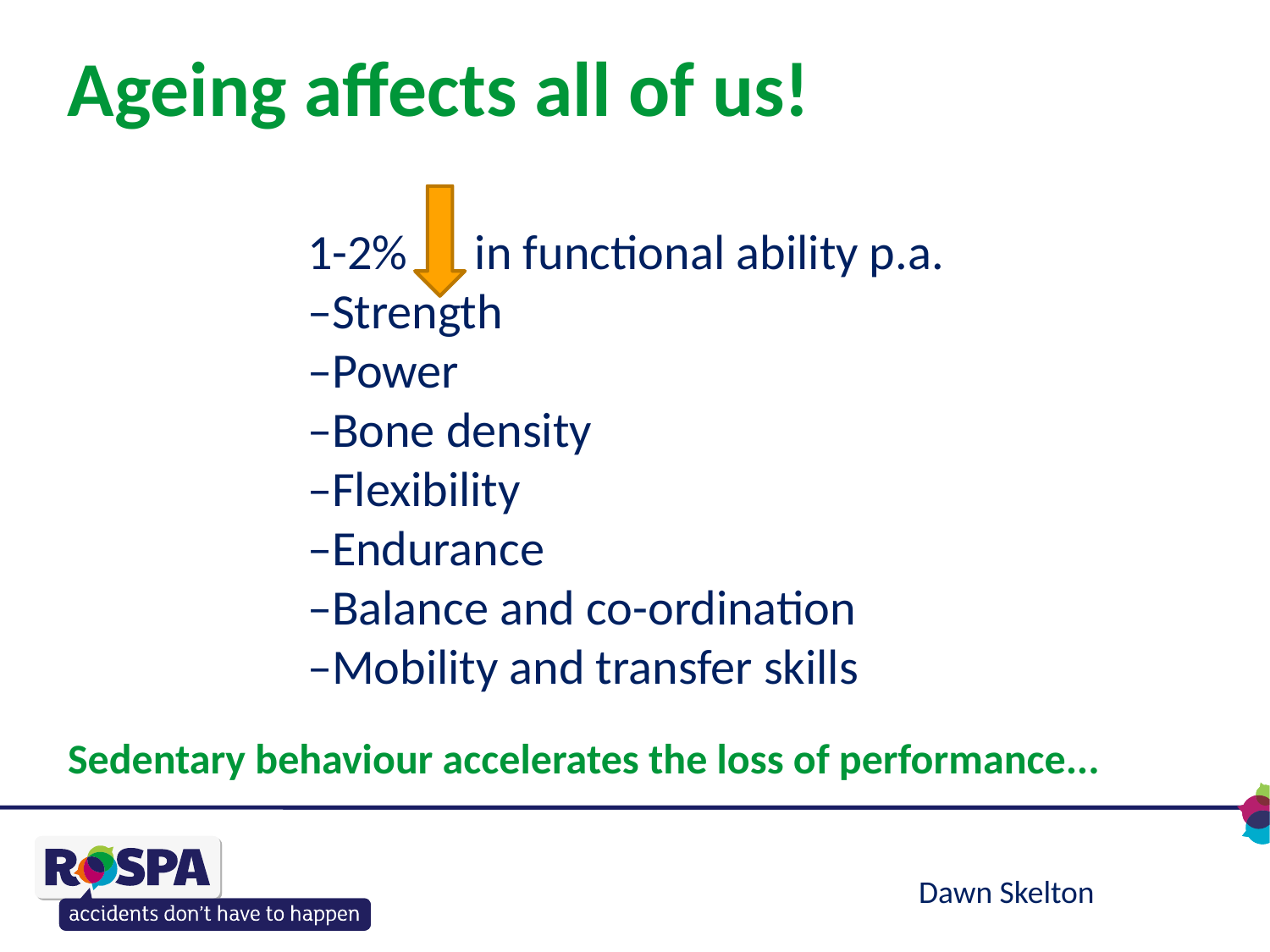

# Ageing affects all of us!

1-2%      in functional ability p.a.
–Strength
–Power
–Bone density
–Flexibility
–Endurance
–Balance and co-ordination
–Mobility and transfer skills

Sedentary behaviour accelerates the loss of performance...
Dawn Skelton